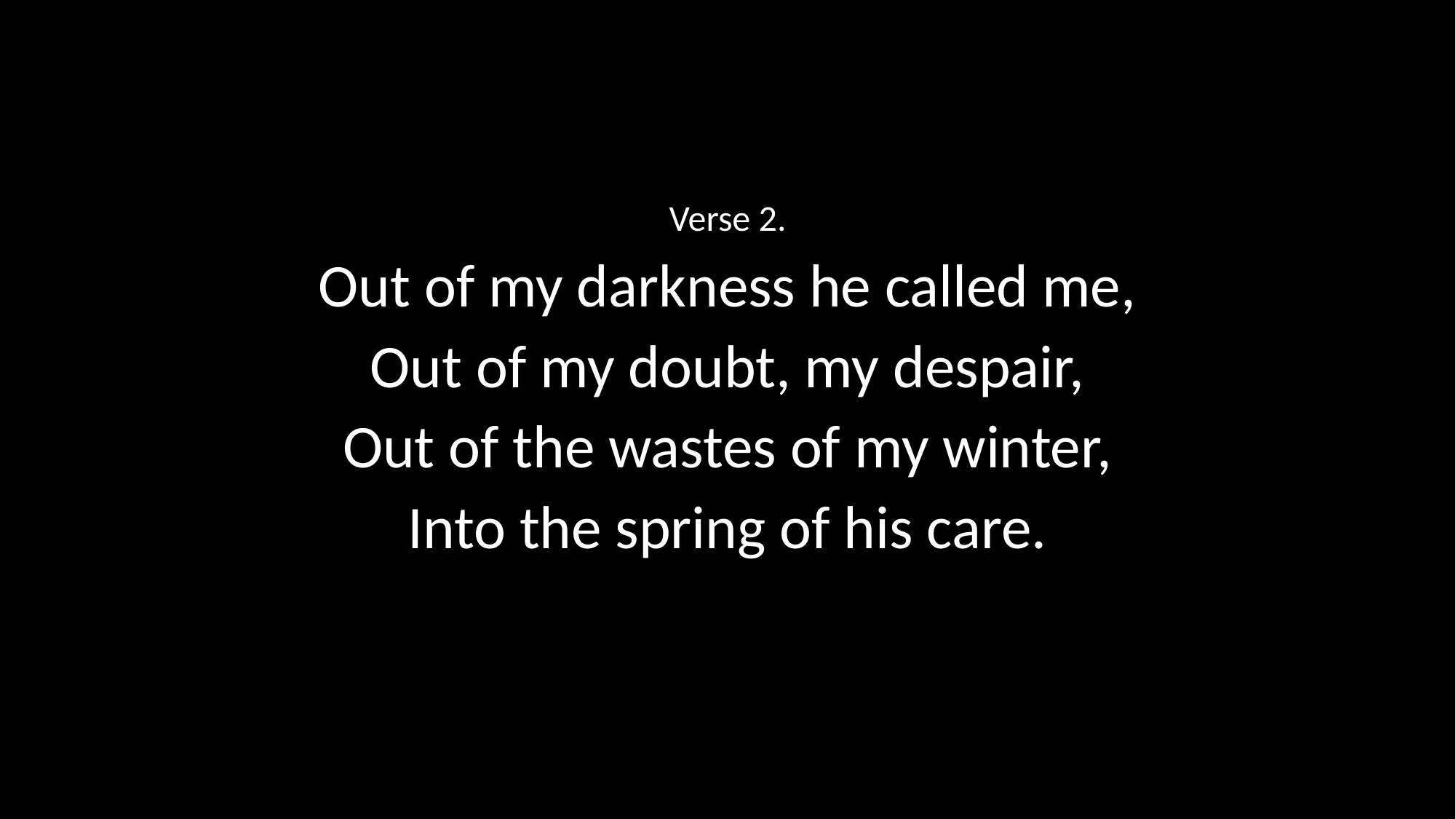

Verse 2.
Out of my darkness he called me,
Out of my doubt, my despair,
Out of the wastes of my winter,
Into the spring of his care.